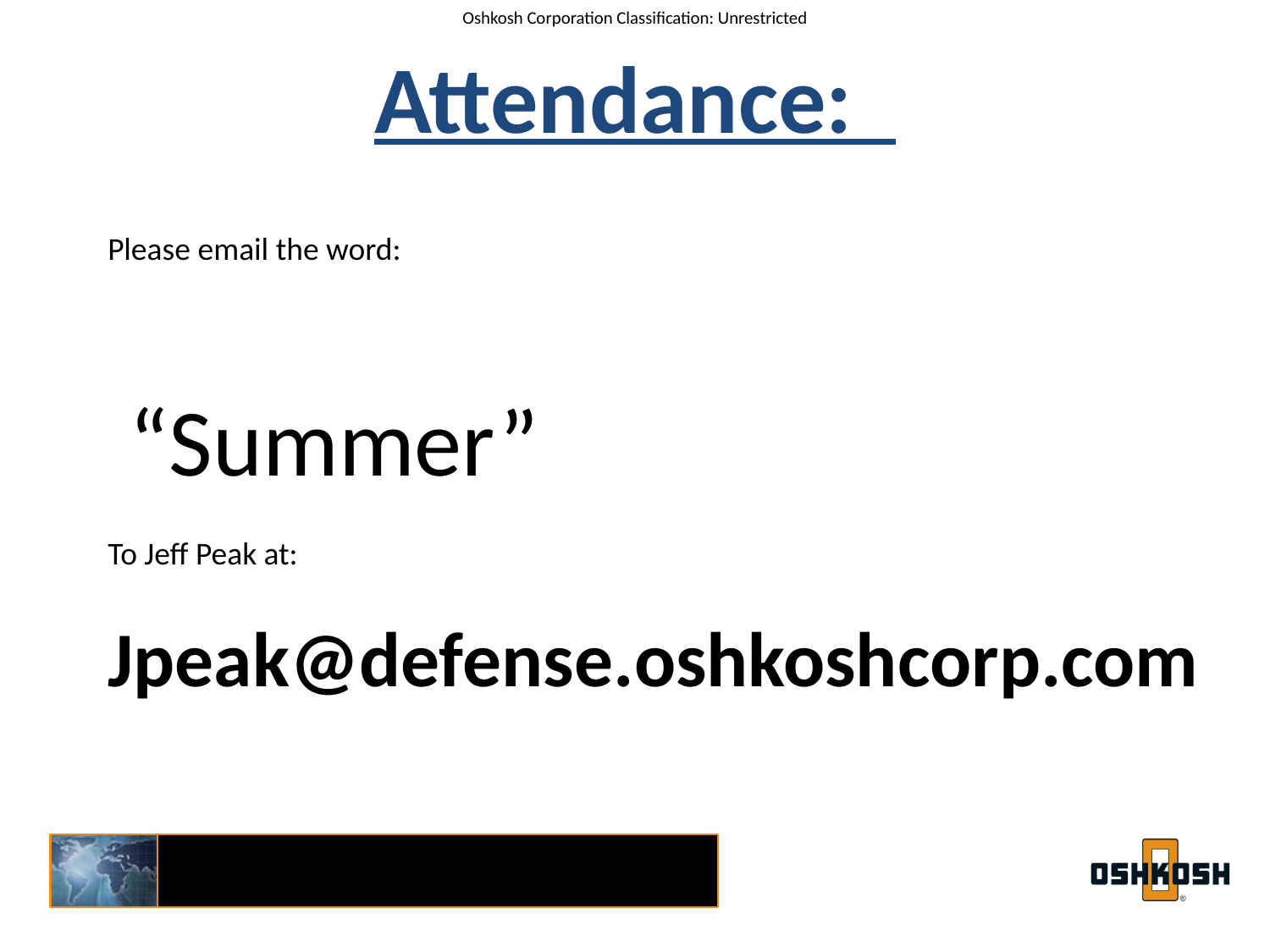

Attendance:
Please email the word:

 “Summer”

To Jeff Peak at:

Jpeak@defense.oshkoshcorp.com